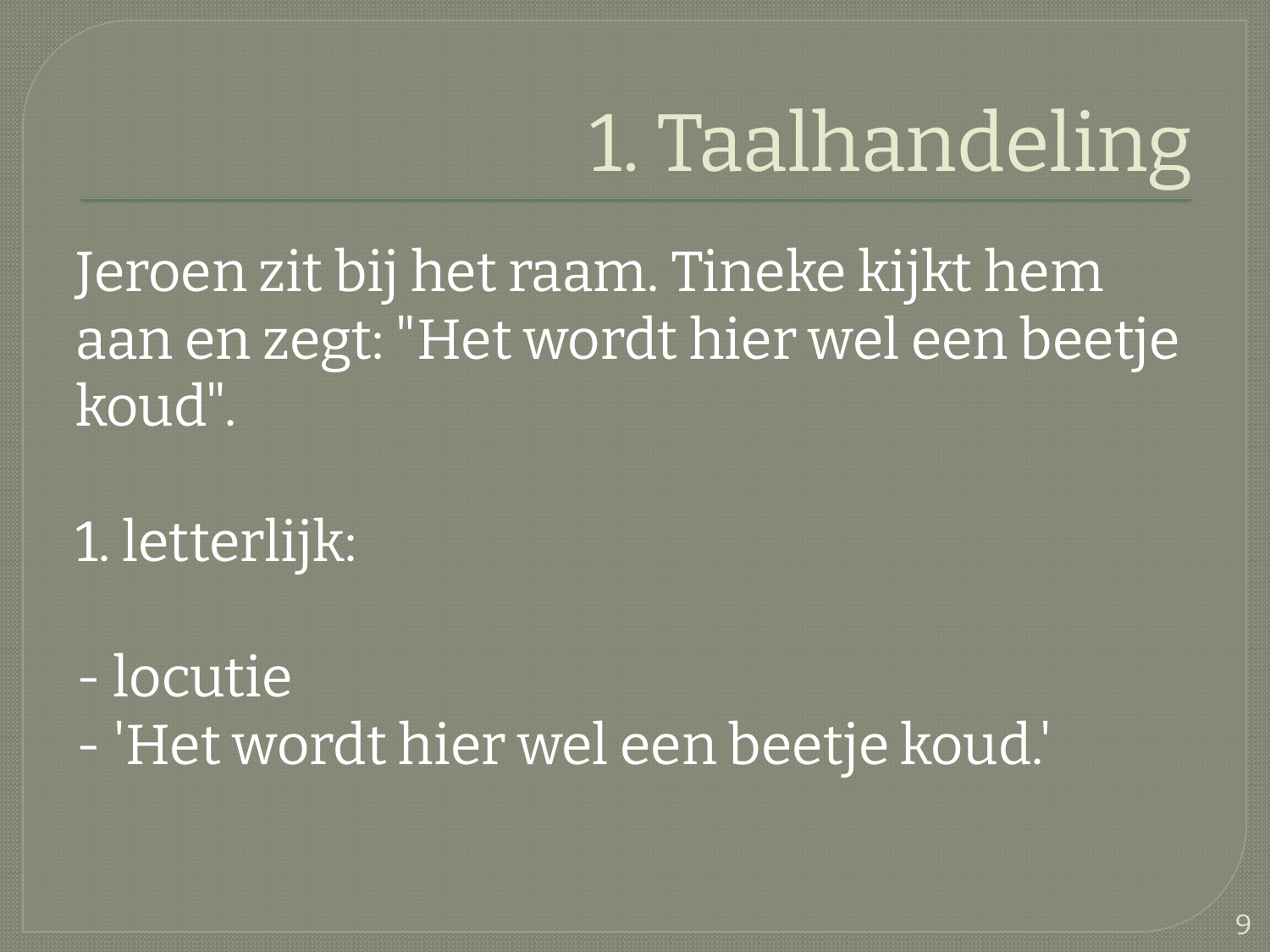

# 1. Taalhandeling
Jeroen zit bij het raam. Tineke kijkt hem aan en zegt: "Het wordt hier wel een beetje koud".

1. letterlijk:

- locutie
- 'Het wordt hier wel een beetje koud.'
9